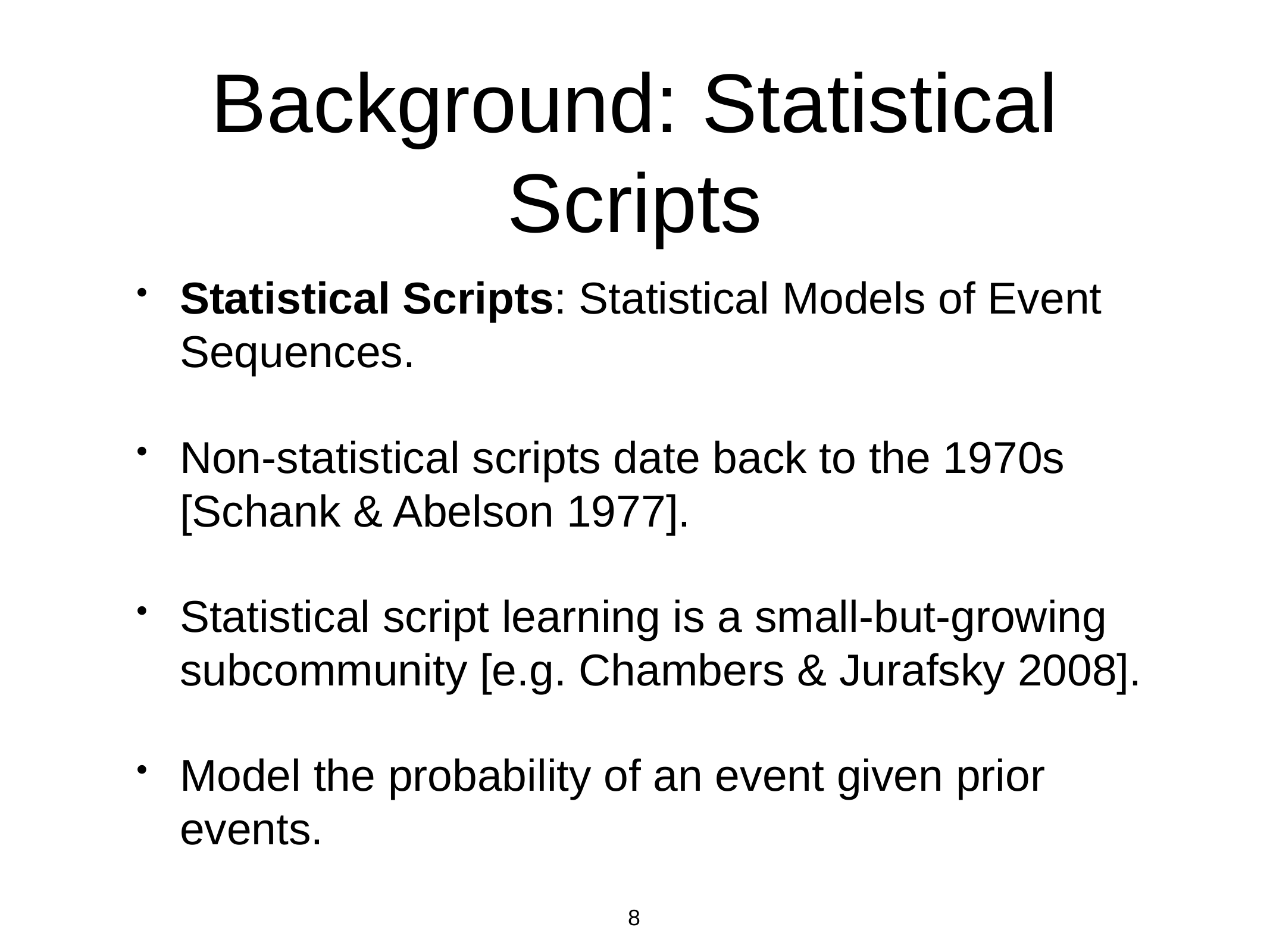

# Background: Statistical Scripts
Statistical Scripts: Statistical Models of Event Sequences.
Non-statistical scripts date back to the 1970s [Schank & Abelson 1977].
Statistical script learning is a small-but-growing subcommunity [e.g. Chambers & Jurafsky 2008].
Model the probability of an event given prior events.
8